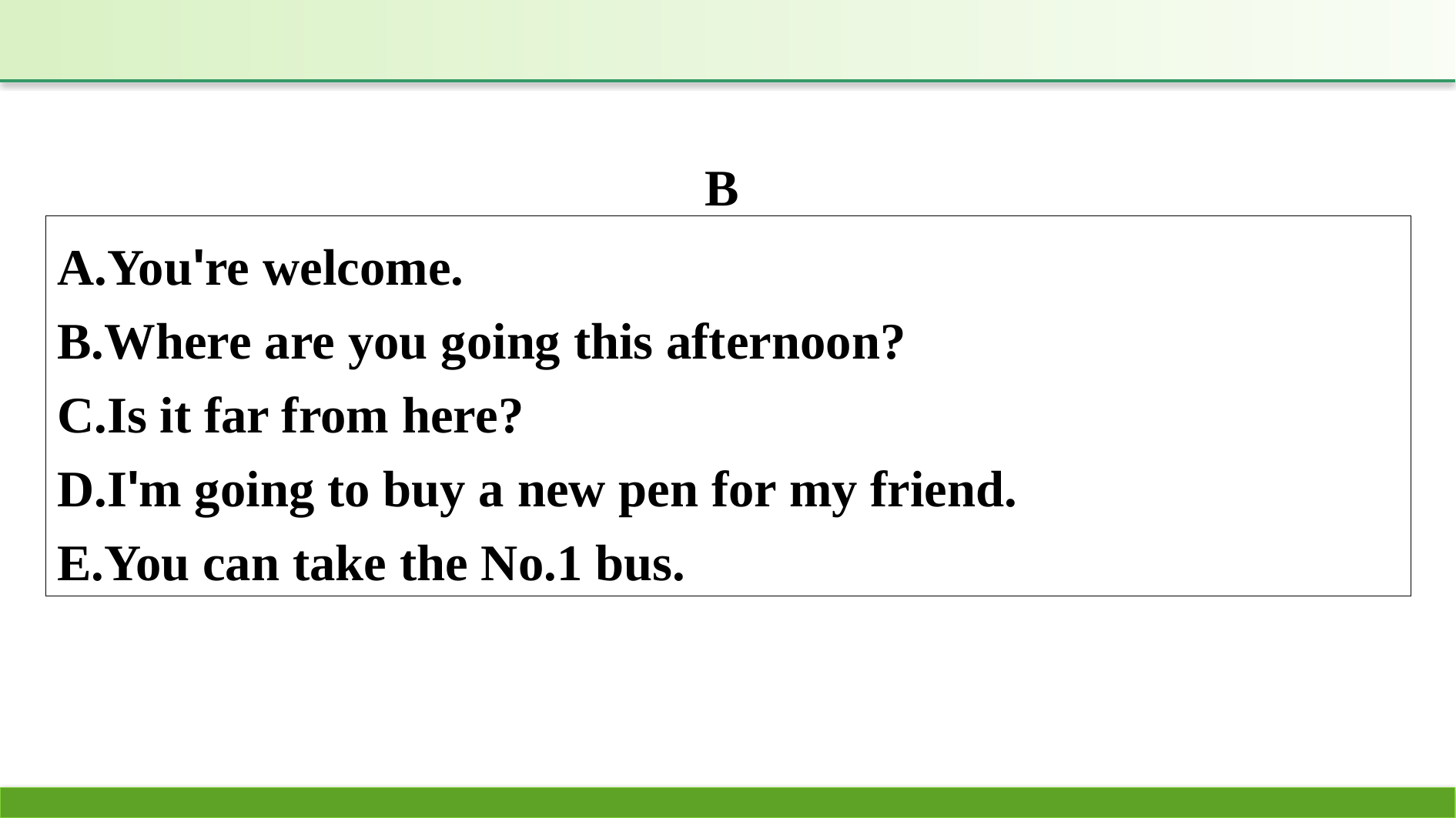

B
A.You're welcome.
B.Where are you going this afternoon?
C.Is it far from here?
D.I'm going to buy a new pen for my friend.
E.You can take the No.1 bus.